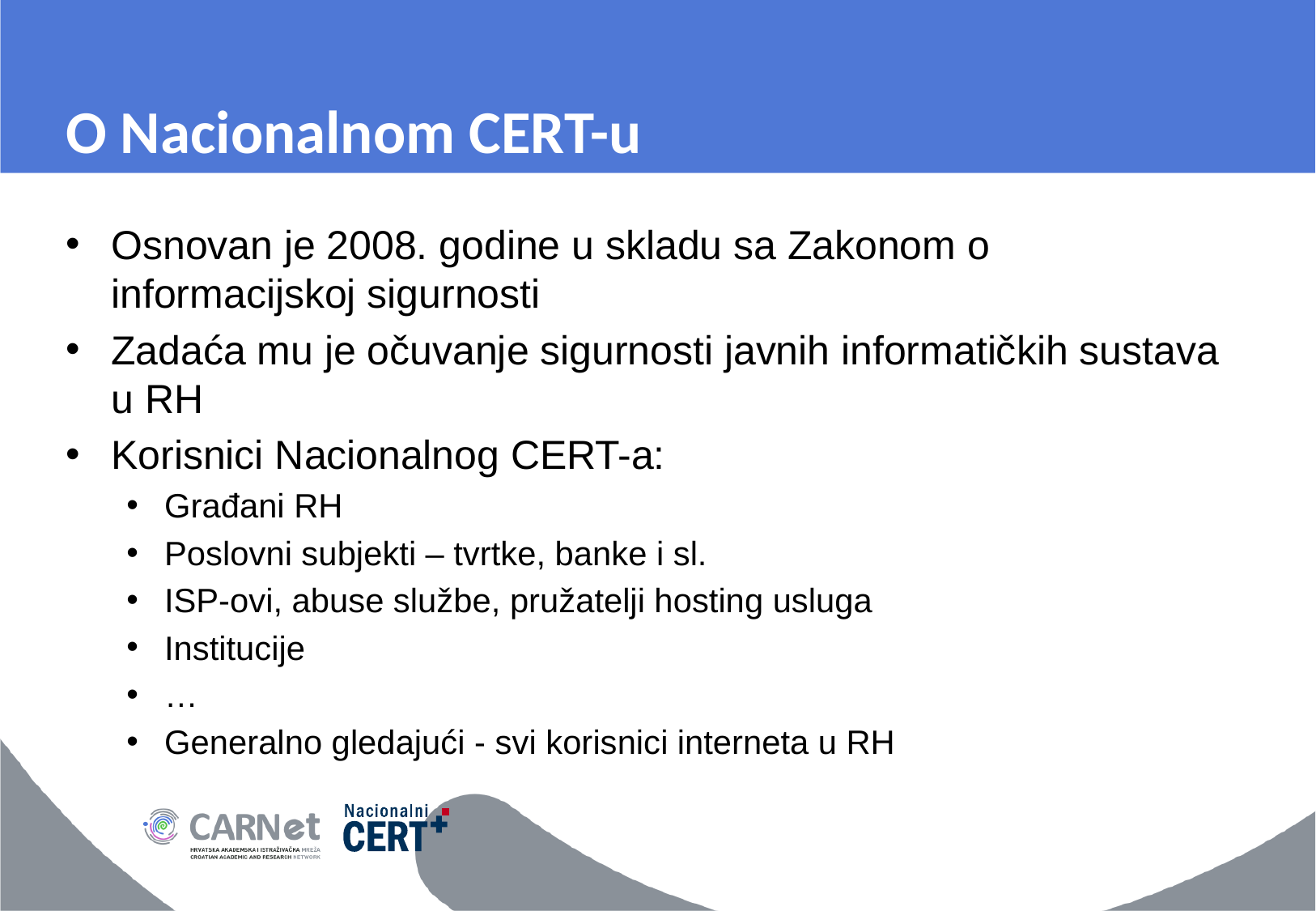

# O Nacionalnom CERT-u
Osnovan je 2008. godine u skladu sa Zakonom o informacijskoj sigurnosti
Zadaća mu je očuvanje sigurnosti javnih informatičkih sustava u RH
Korisnici Nacionalnog CERT-a:
Građani RH
Poslovni subjekti – tvrtke, banke i sl.
ISP-ovi, abuse službe, pružatelji hosting usluga
Institucije
…
Generalno gledajući - svi korisnici interneta u RH